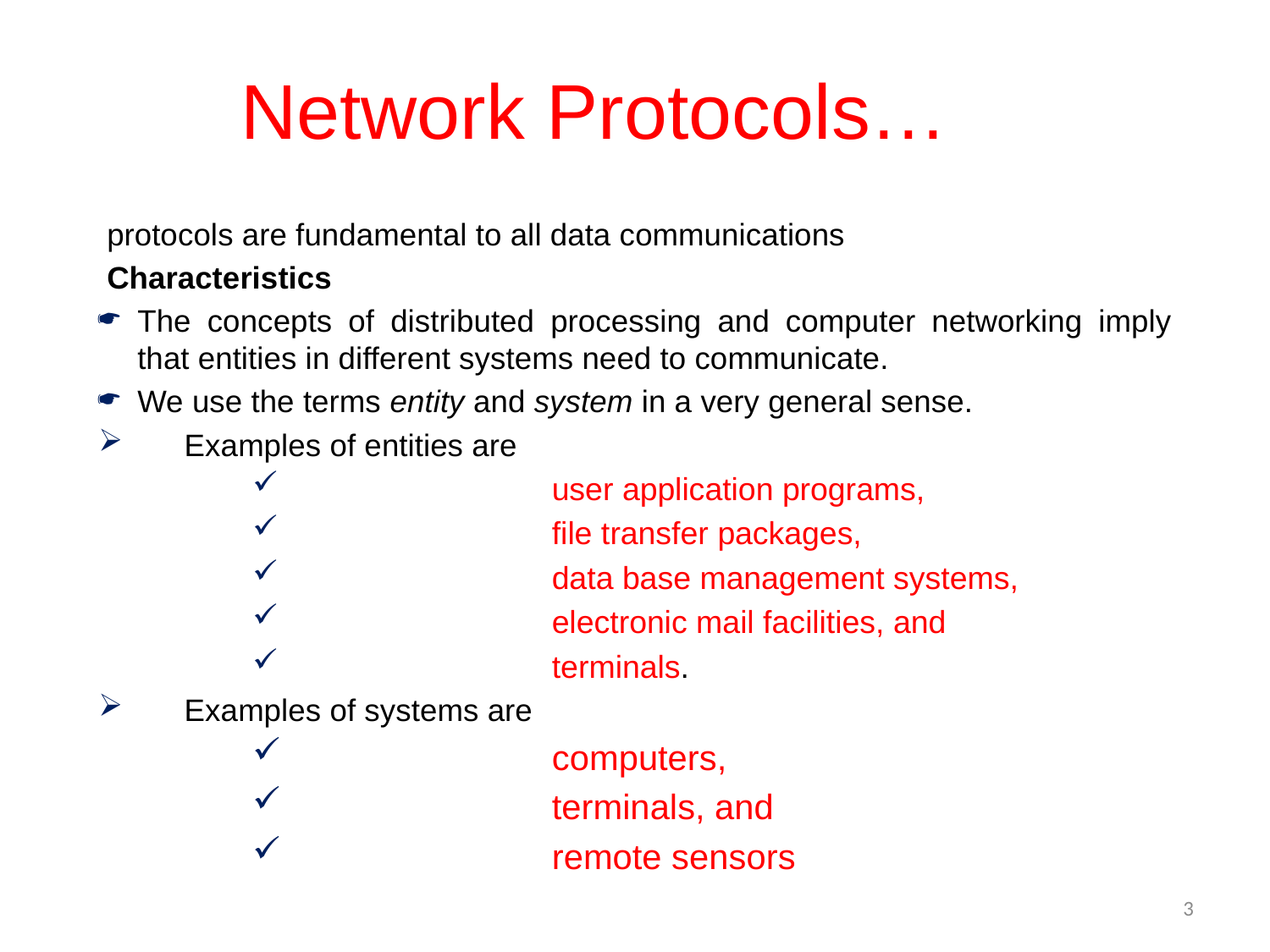

# Network Protocols…

protocols are fundamental to all data communications
Characteristics
The concepts of distributed processing and computer networking imply that entities in different systems need to communicate.
We use the terms entity and system in a very general sense.
Examples of entities are
user application programs,
file transfer packages,
data base management systems,
electronic mail facilities, and
terminals.
Examples of systems are
computers,
terminals, and
remote sensors
3